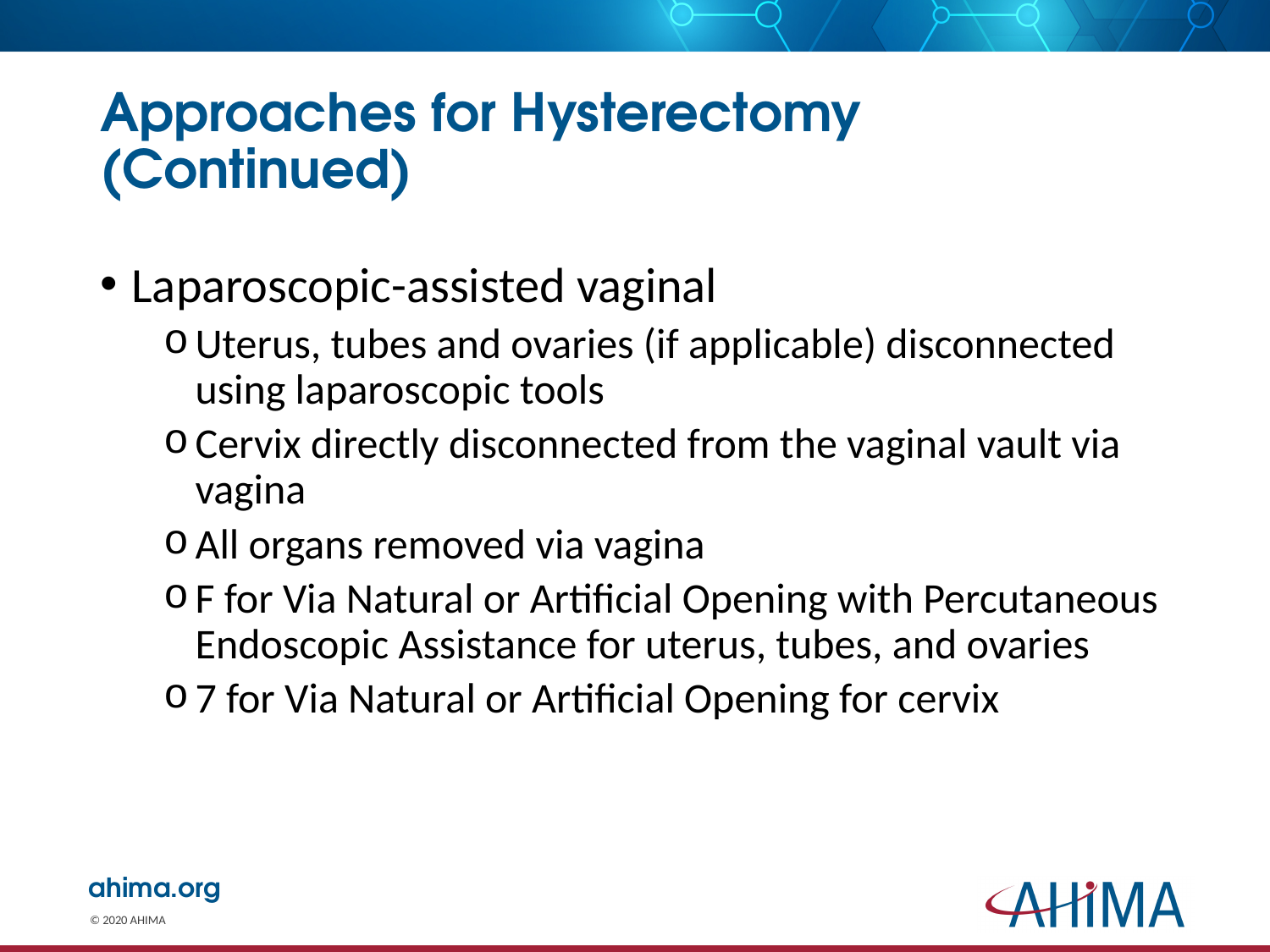

# Approaches for Hysterectomy (Continued)
Laparoscopic-assisted vaginal
Uterus, tubes and ovaries (if applicable) disconnected using laparoscopic tools
Cervix directly disconnected from the vaginal vault via vagina
All organs removed via vagina
F for Via Natural or Artificial Opening with Percutaneous Endoscopic Assistance for uterus, tubes, and ovaries
7 for Via Natural or Artificial Opening for cervix